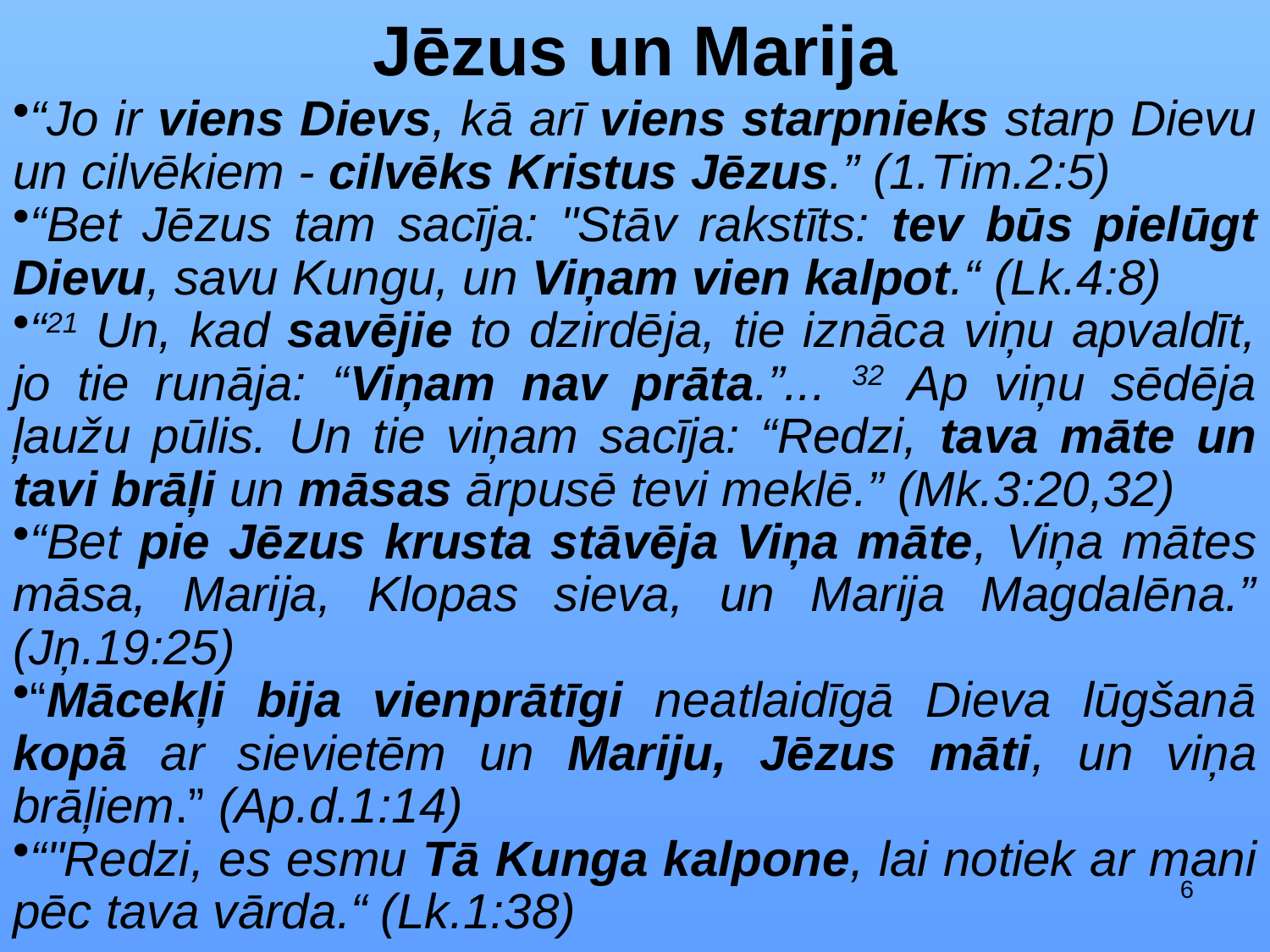

Jēzus un Marija
“Jo ir viens Dievs, kā arī viens starpnieks starp Dievu un cilvēkiem - cilvēks Kristus Jēzus.” (1.Tim.2:5)
“Bet Jēzus tam sacīja: "Stāv rakstīts: tev būs pielūgt Dievu, savu Kungu, un Viņam vien kalpot.“ (Lk.4:8)
“21 Un, kad savējie to dzirdēja, tie iznāca viņu apvaldīt, jo tie runāja: “Viņam nav prāta.”... 32 Ap viņu sēdēja ļaužu pūlis. Un tie viņam sacīja: “Redzi, tava māte un tavi brāļi un māsas ārpusē tevi meklē.” (Mk.3:20,32)
“Bet pie Jēzus krusta stāvēja Viņa māte, Viņa mātes māsa, Marija, Klopas sieva, un Marija Magdalēna.” (Jņ.19:25)
“Mācekļi bija vienprātīgi neatlaidīgā Dieva lūgšanā kopā ar sievietēm un Mariju, Jēzus māti, un viņa brāļiem.” (Ap.d.1:14)
“"Redzi, es esmu Tā Kunga kalpone, lai notiek ar mani pēc tava vārda.“ (Lk.1:38)

6